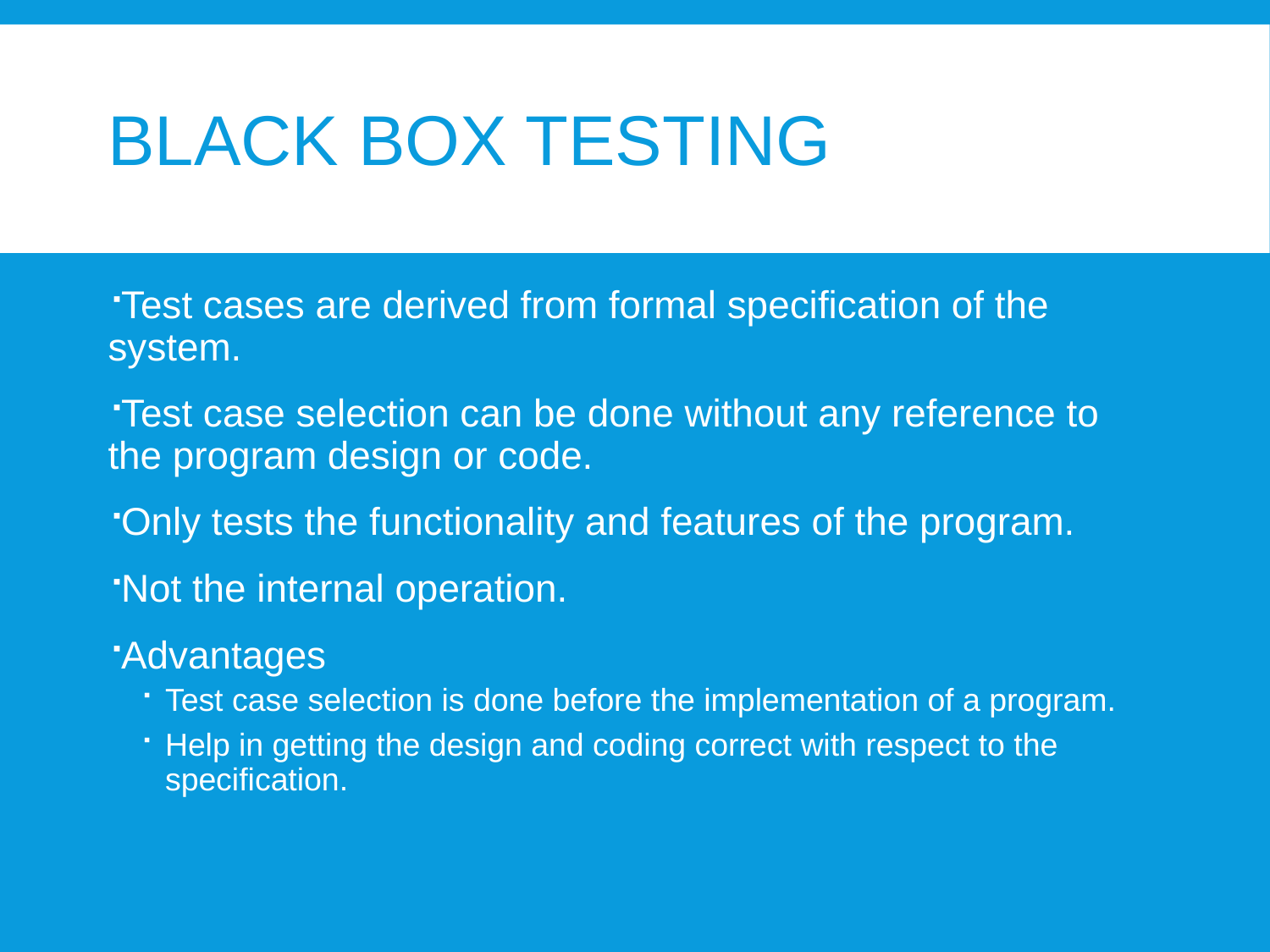

# Black Box Testing
Test cases are derived from formal specification of the system.
Test case selection can be done without any reference to the program design or code.
Only tests the functionality and features of the program.
Not the internal operation.
Advantages
Test case selection is done before the implementation of a program.
Help in getting the design and coding correct with respect to the specification.